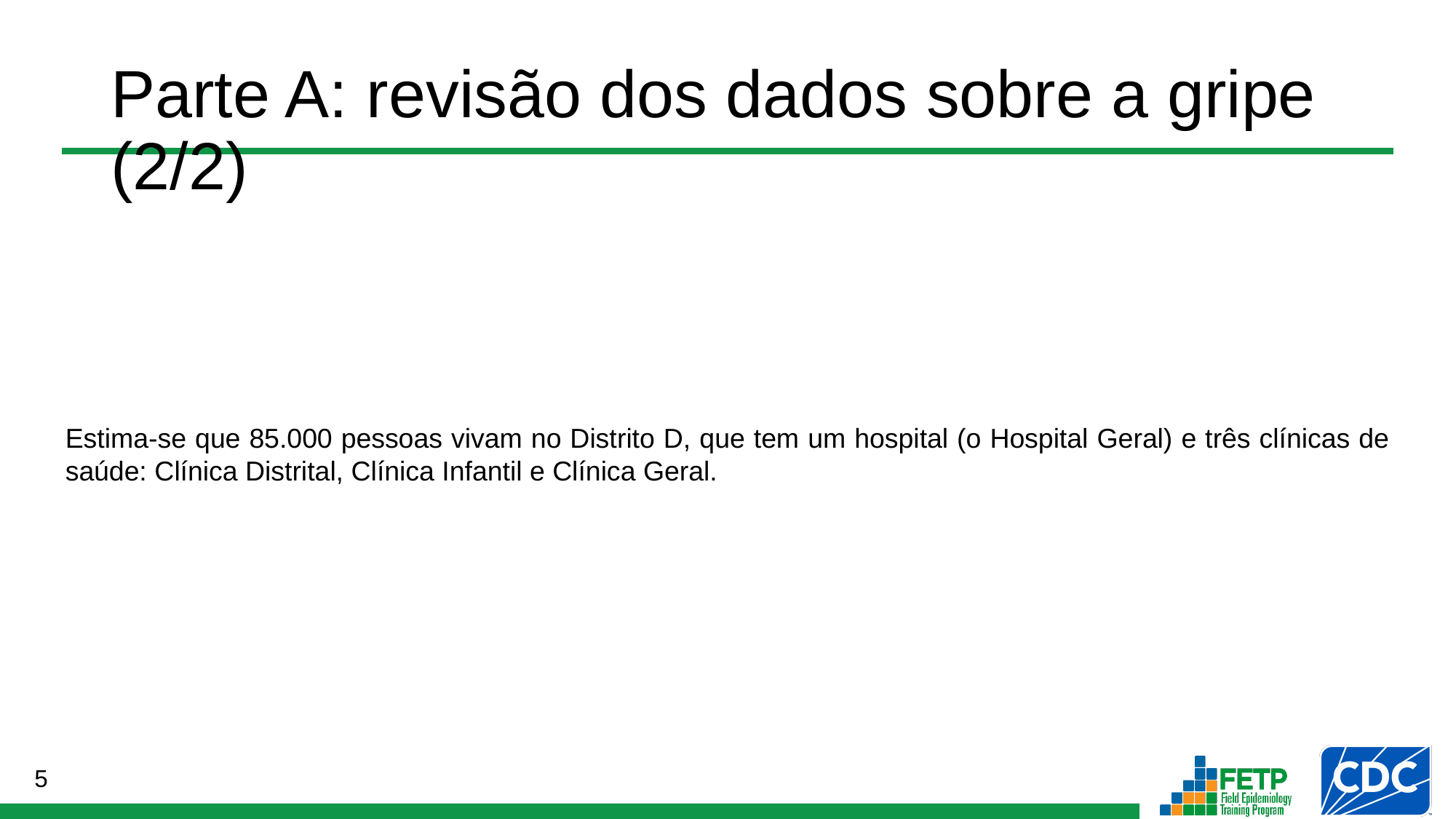

# Parte A: revisão dos dados sobre a gripe (2/2)
Estima-se que 85.000 pessoas vivam no Distrito D, que tem um hospital (o Hospital Geral) e três clínicas de saúde: Clínica Distrital, Clínica Infantil e Clínica Geral.